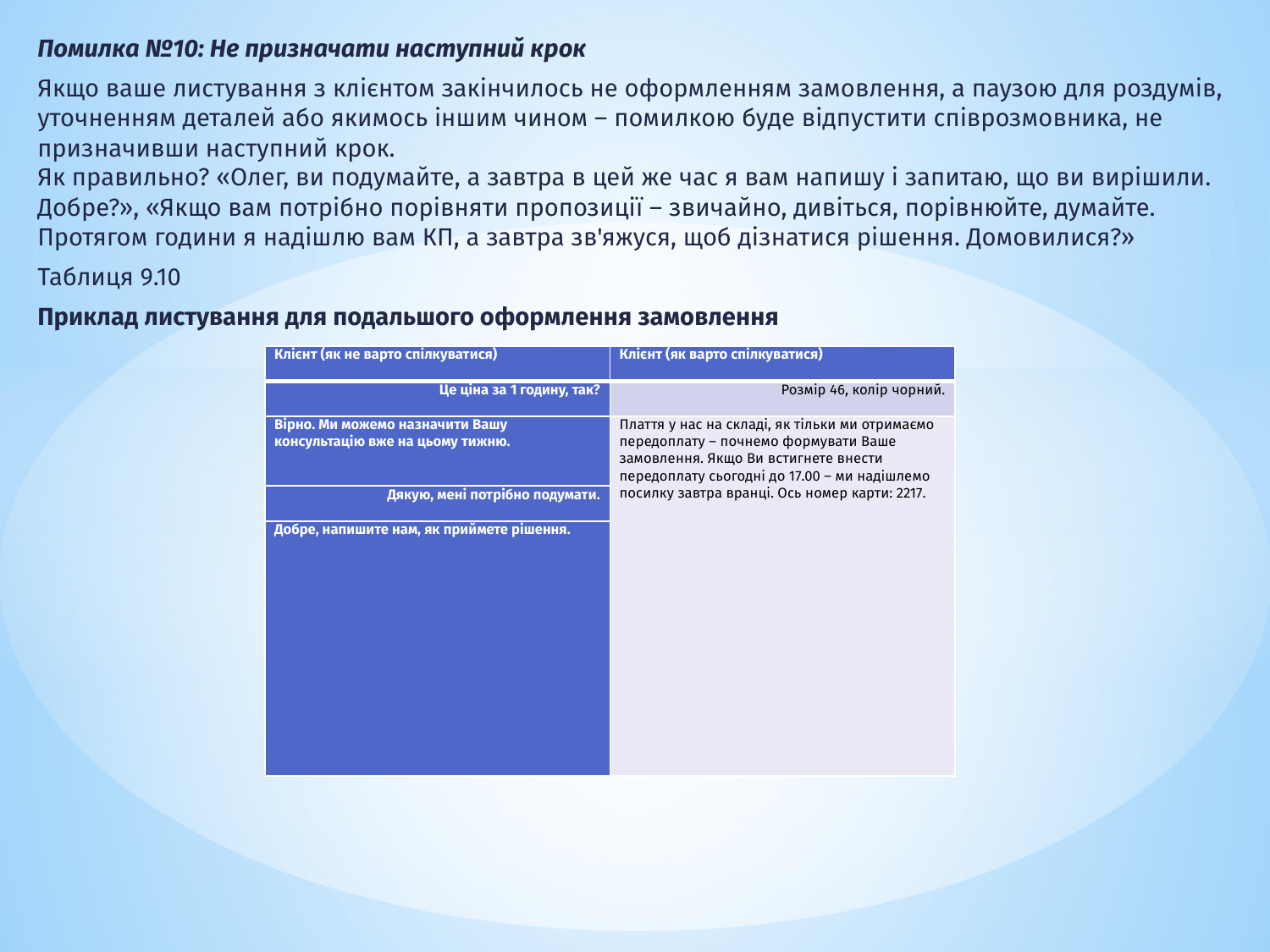

Помилка №10: Не призначати наступний крок
Якщо ваше листування з клієнтом закінчилось не оформленням замовлення, а паузою для роздумів, уточненням деталей або якимось іншим чином – помилкою буде відпустити співрозмовника, не призначивши наступний крок.
Як правильно? «Олег, ви подумайте, а завтра в цей же час я вам напишу і запитаю, що ви вирішили. Добре?», «Якщо вам потрібно порівняти пропозиції – звичайно, дивіться, порівнюйте, думайте. Протягом години я надішлю вам КП, а завтра зв'яжуся, щоб дізнатися рішення. Домовилися?»
Таблиця 9.10
Приклад листування для подальшого оформлення замовлення

| Клієнт (як не варто спілкуватися) | Клієнт (як варто спілкуватися) |
| --- | --- |
| Це ціна за 1 годину, так? | Розмір 46, колір чорний. |
| Вірно. Ми можемо назначити Вашу консультацію вже на цьому тижню. | Плаття у нас на складі, як тільки ми отримаємо передоплату – почнемо формувати Ваше замовлення. Якщо Ви встигнете внести передоплату сьогодні до 17.00 – ми надішлемо посилку завтра вранці. Ось номер карти: 2217. |
| Дякую, мені потрібно подумати. |  |
| Добре, напишите нам, як приймете рішення. |  |